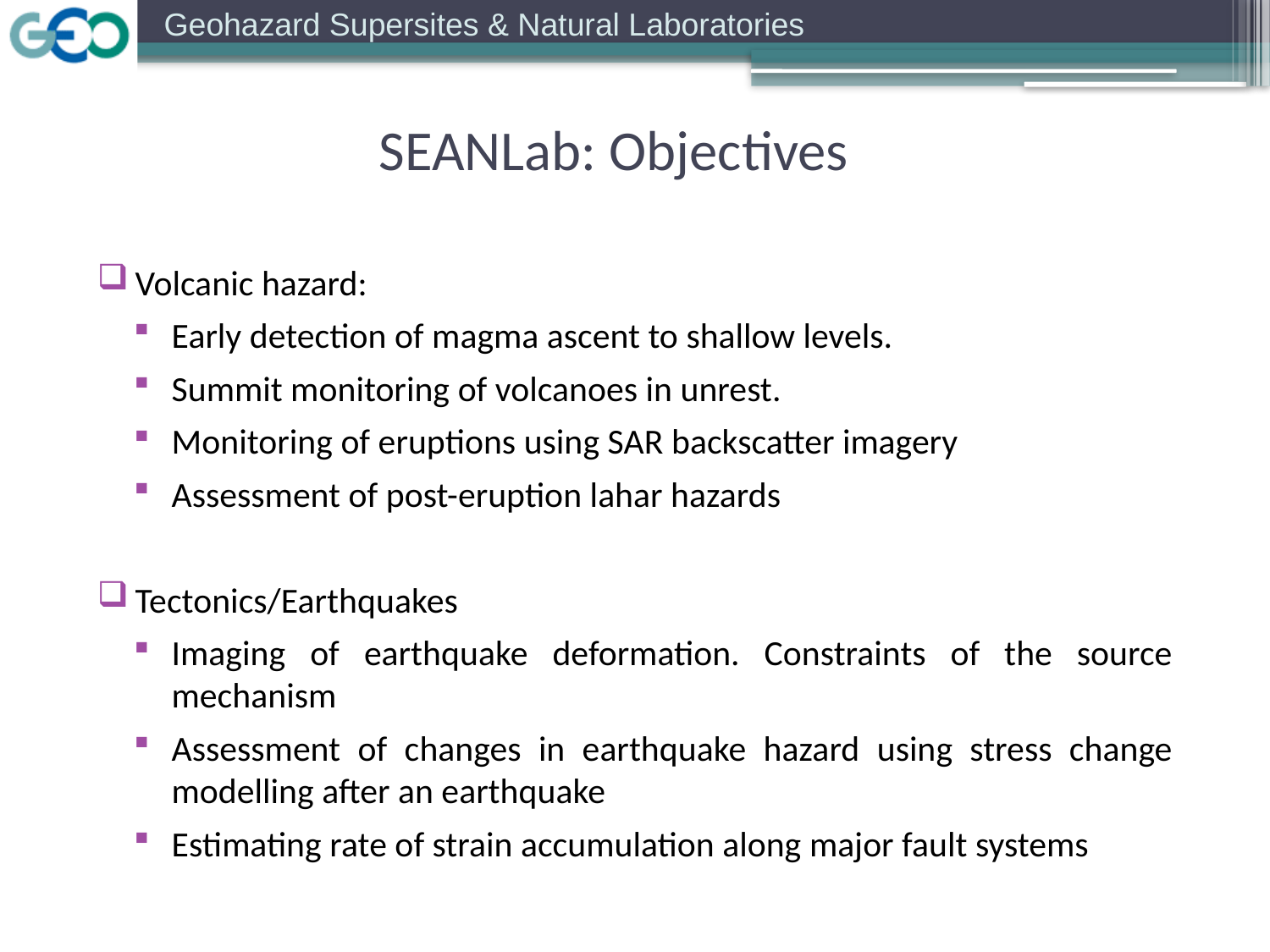

SEANLab: Objectives

Volcanic hazard:
Early detection of magma ascent to shallow levels.
Summit monitoring of volcanoes in unrest.
Monitoring of eruptions using SAR backscatter imagery
Assessment of post-eruption lahar hazards

Tectonics/Earthquakes
Imaging of earthquake deformation. Constraints of the source mechanism
Assessment of changes in earthquake hazard using stress change modelling after an earthquake
Estimating rate of strain accumulation along major fault systems